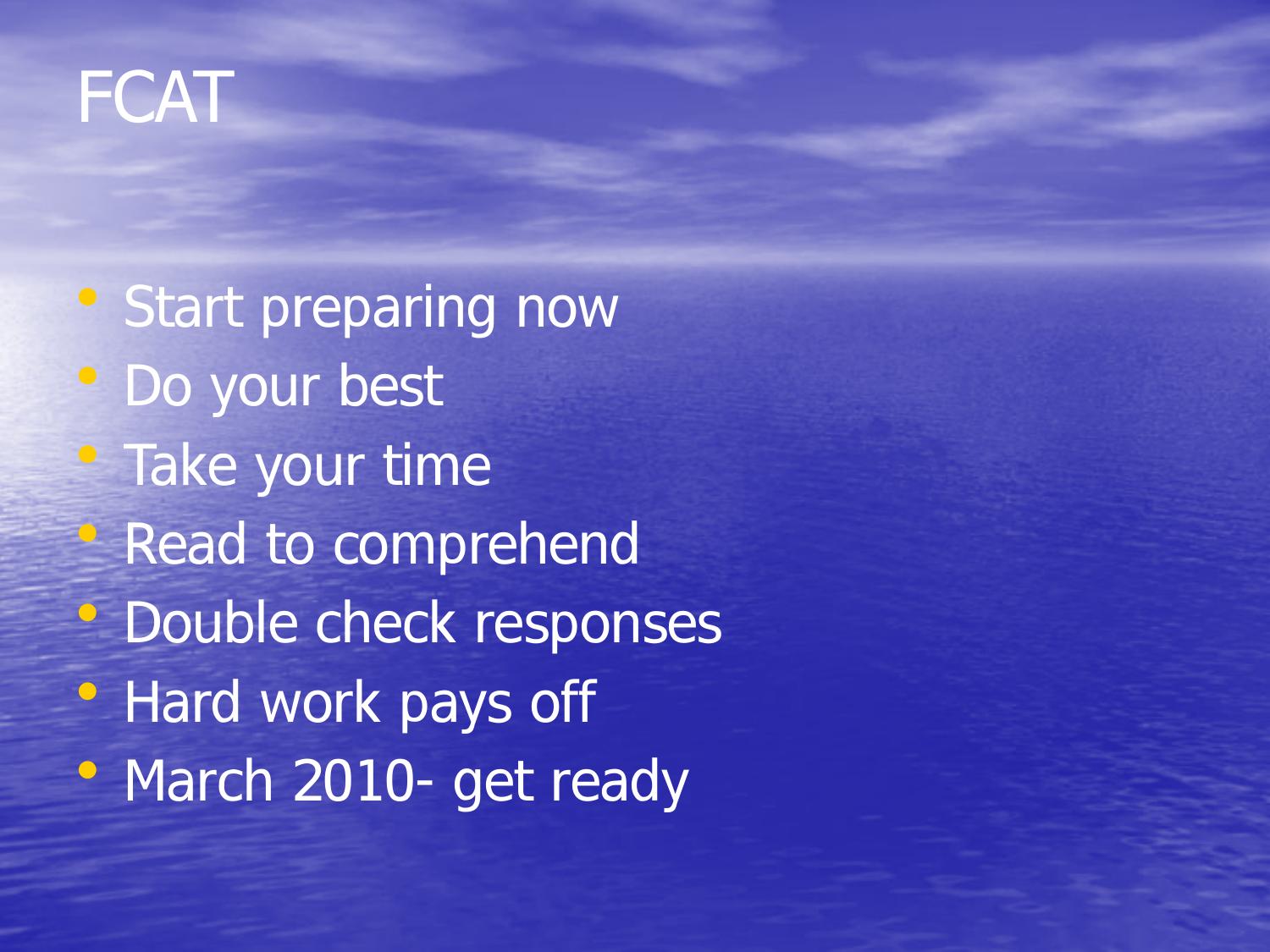

# FCAT
Start preparing now
Do your best
Take your time
Read to comprehend
Double check responses
Hard work pays off
March 2010- get ready